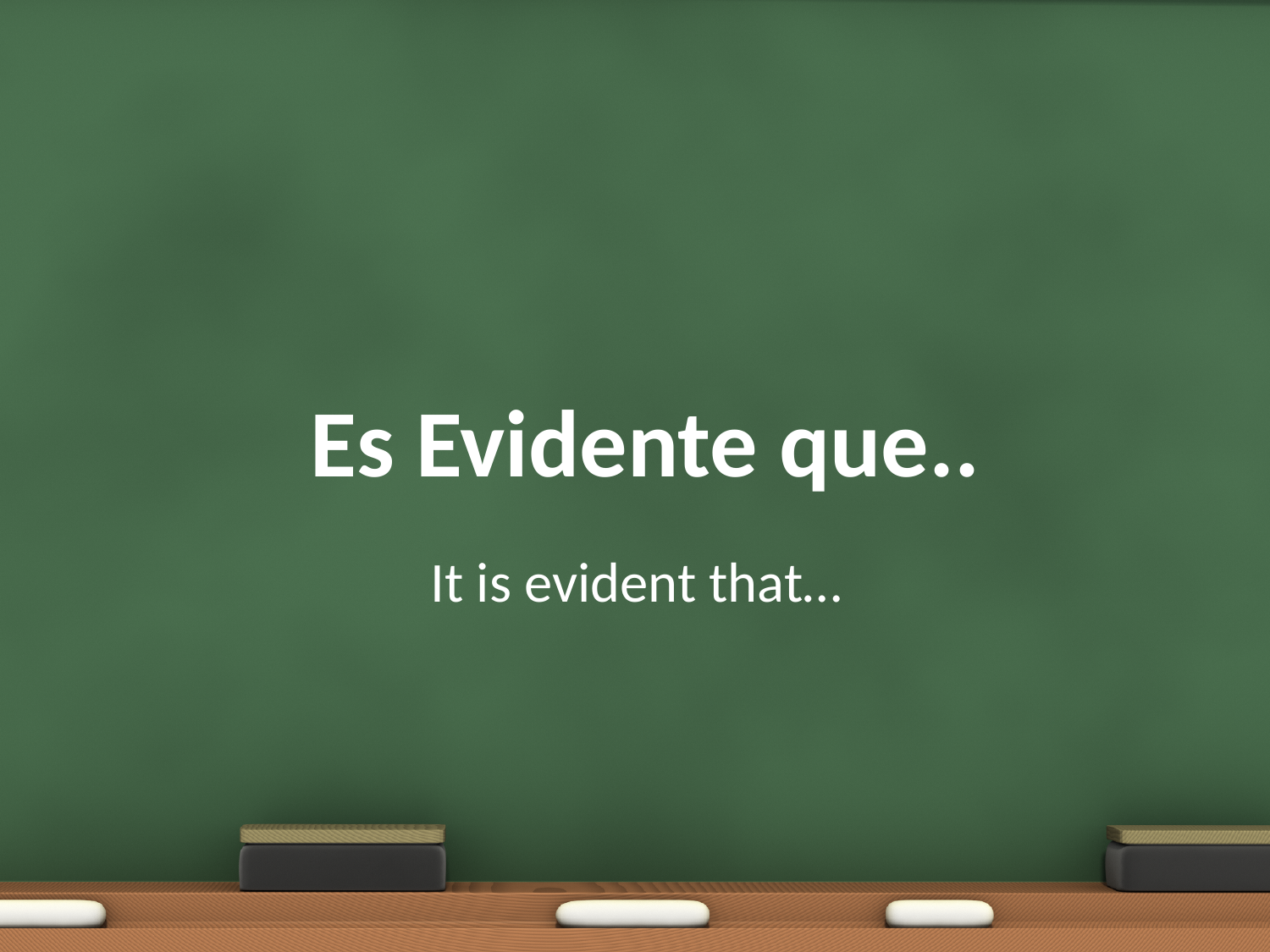

# Es Evidente que..
It is evident that…